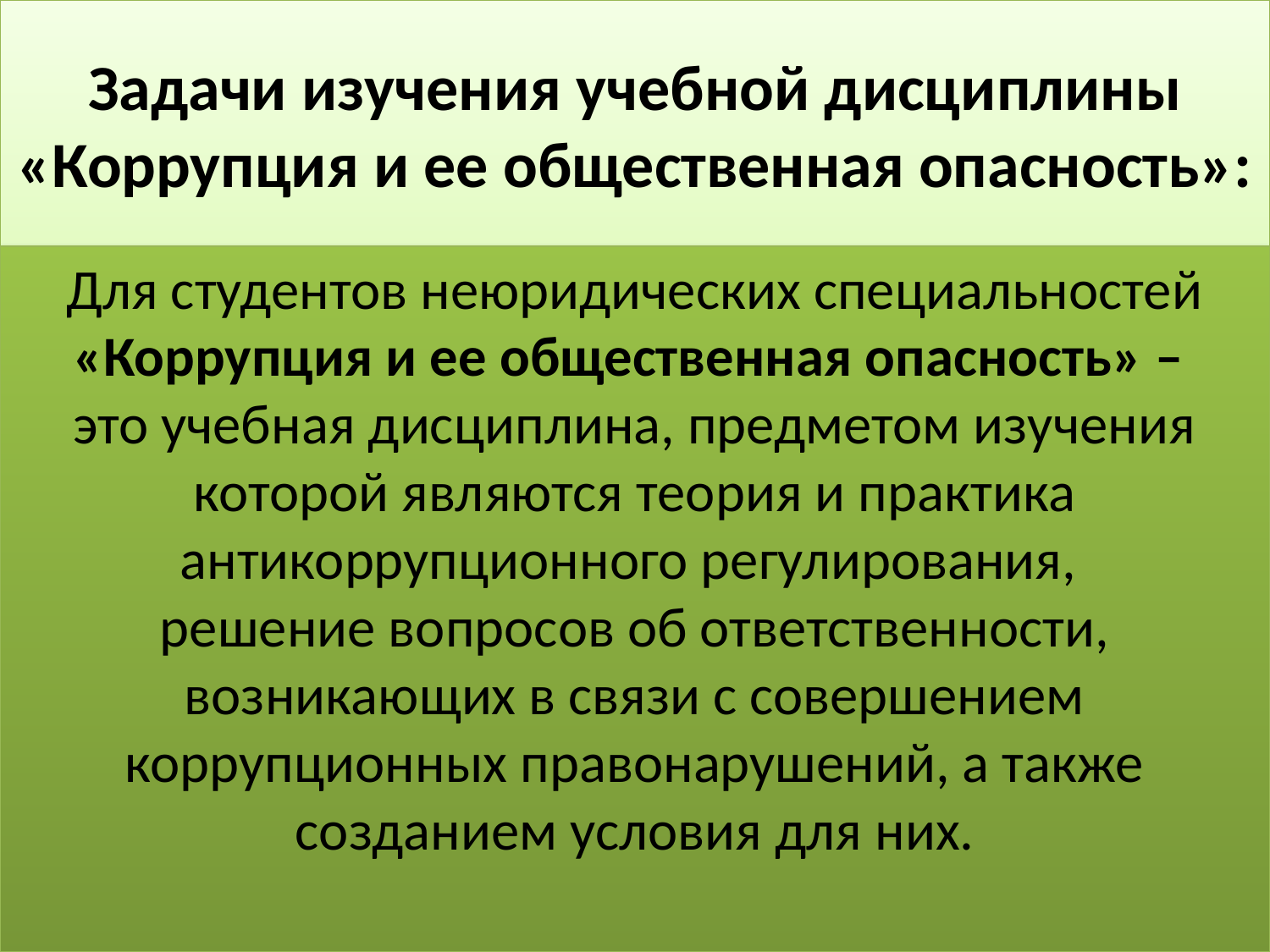

# Задачи изучения учебной дисциплины «Коррупция и ее общественная опасность»:
Для студентов неюридических специальностей «Коррупция и ее общественная опасность» –
это учебная дисциплина, предметом изучения которой являются теория и практика антикоррупционного регулирования,
решение вопросов об ответственности, возникающих в связи с совершением коррупционных правонарушений, а также созданием условия для них.